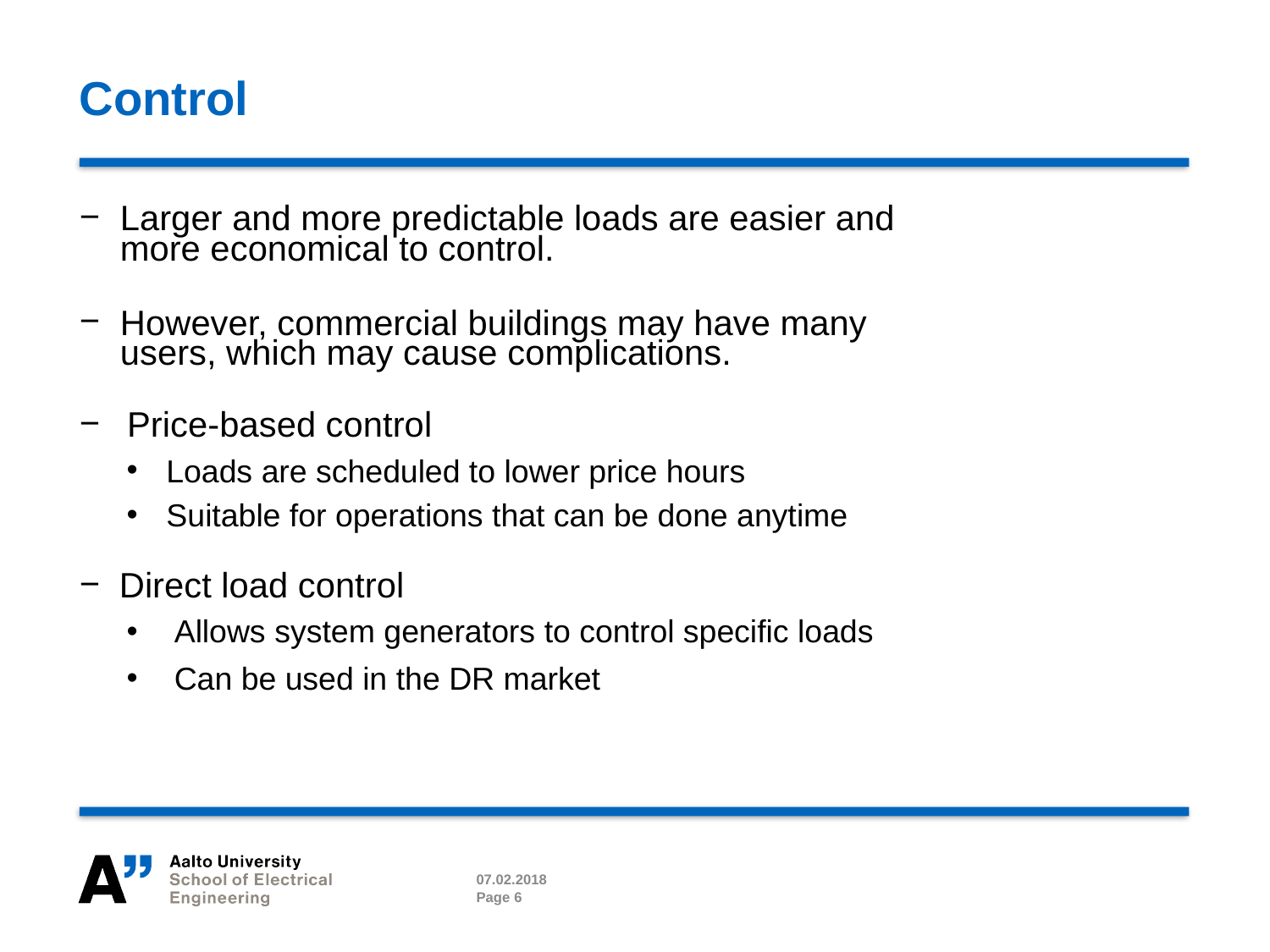

# Control
Larger and more predictable loads are easier and more economical to control.

However, commercial buildings may have many users, which may cause complications.

Price-based control
Loads are scheduled to lower price hours
Suitable for operations that can be done anytime

Direct load control
Allows system generators to control specific loads
Can be used in the DR market

07.02.2018
Page 6